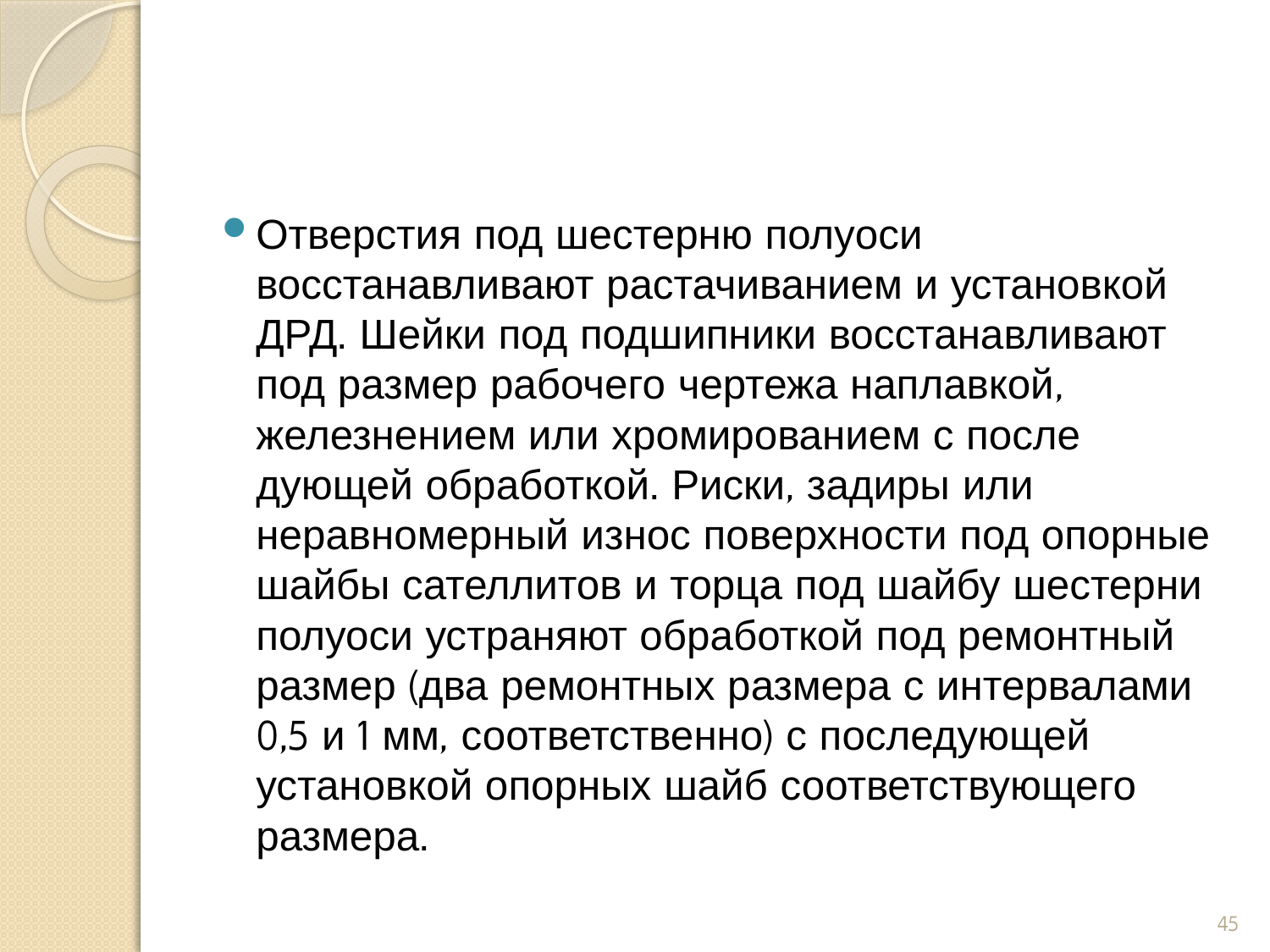

Отверстия под шестерню полу­оси восстанавливают растачиванием и установкой ДРД. Шей­ки под подшипники восстанавливают под размер рабочего чертежа наплавкой, железнением или хромированием с после­дующей обработкой. Риски, задиры или неравномерный износ поверхности под опорные шайбы сателлитов и торца под шайбу шестерни полуоси устраняют обработкой под ремонт­ный размер (два ремонтных размера с интервалами 0,5 и 1 мм, соответственно) с последующей установкой опорных шайб соответствующего размера.

45